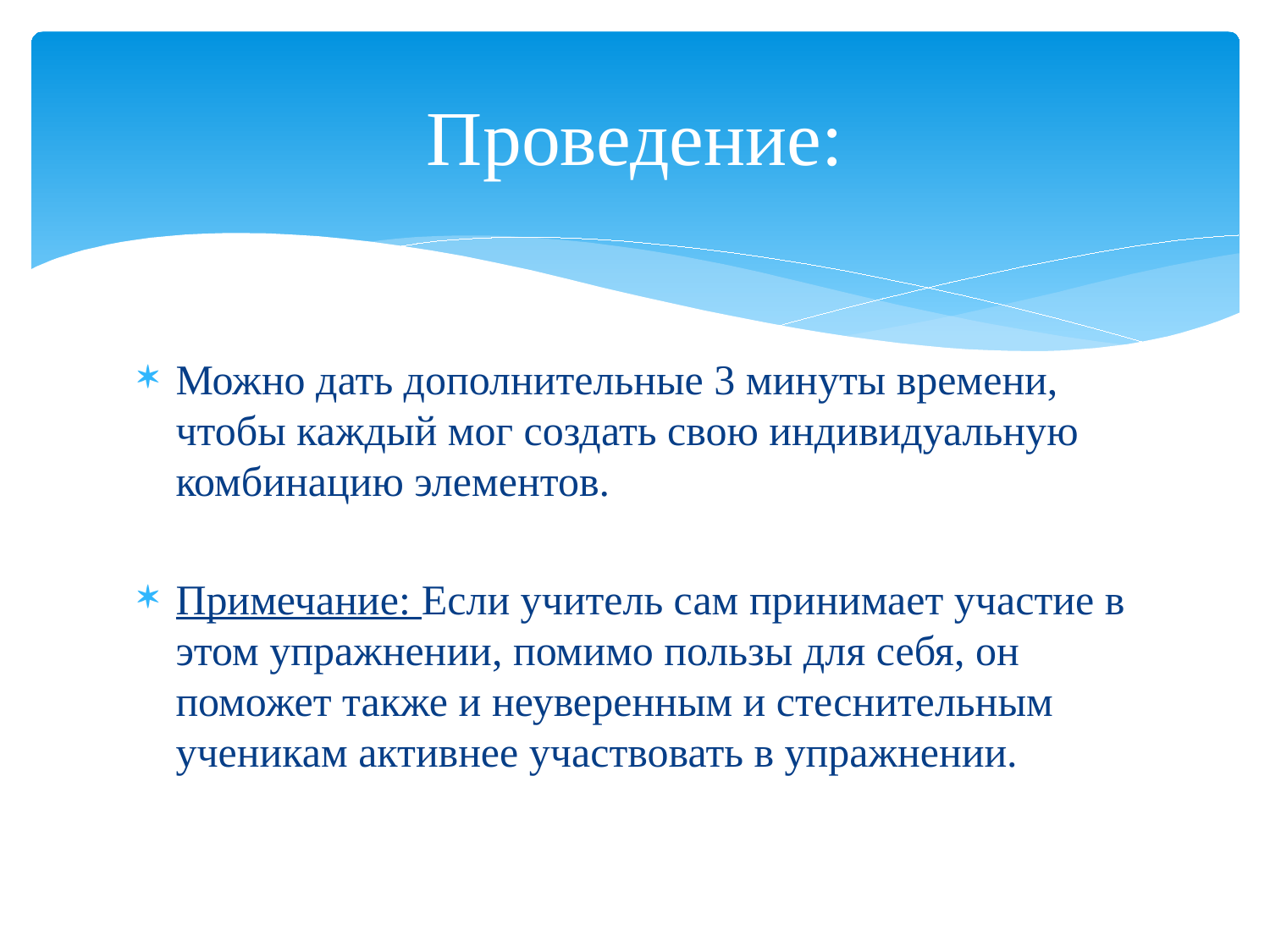

# Проведение:
Можно дать дополнительные 3 минуты времени, чтобы каждый мог создать свою индивидуальную комбинацию элементов.

Примечание: Если учитель сам принимает участие в этом упражнении, помимо пользы для себя, он поможет также и неуверенным и стеснительным ученикам активнее участвовать в упражнении.